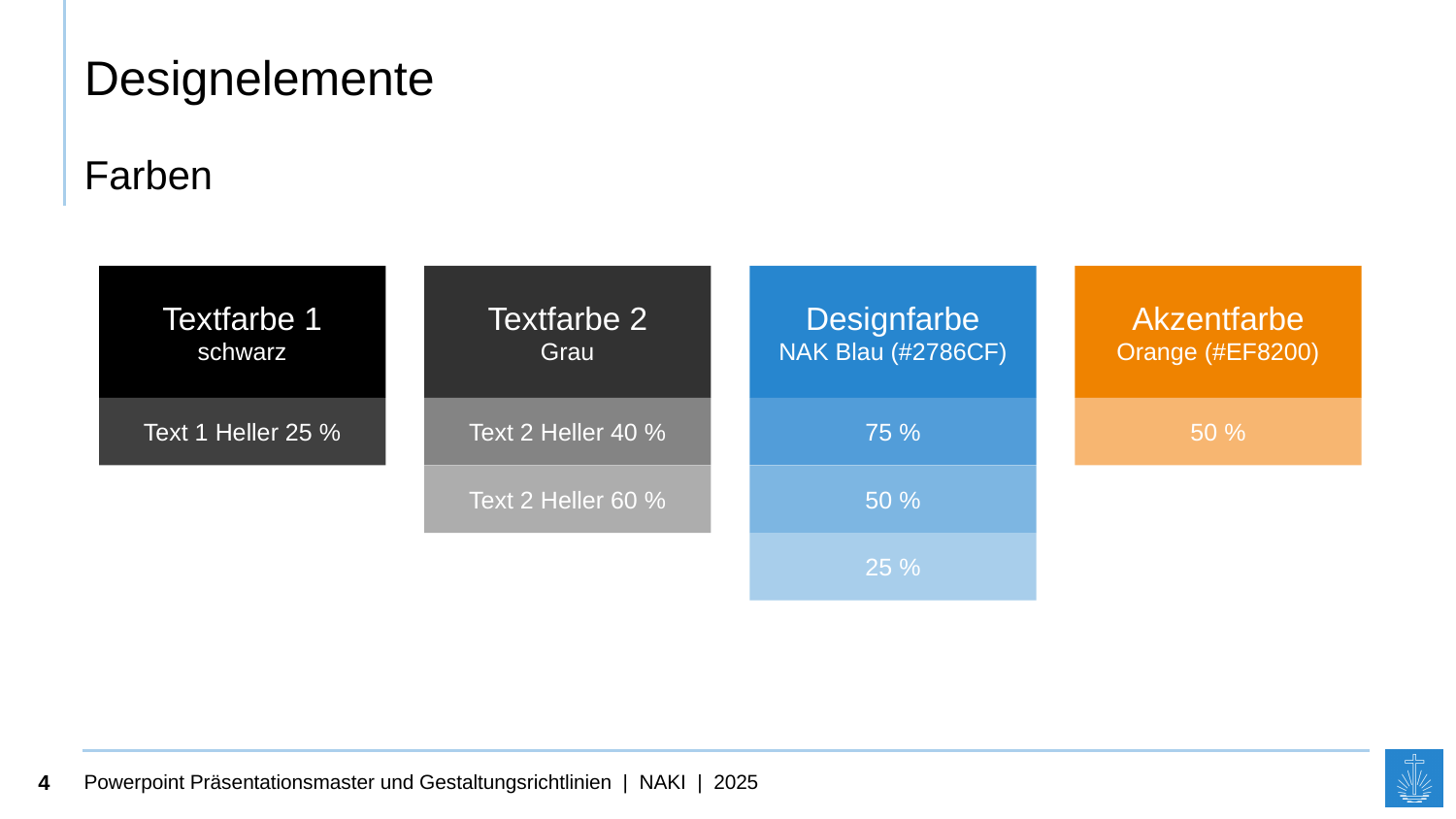

# Designelemente
Farben
Textfarbe 1
schwarz
Text 1 Heller 25 %
Textfarbe 2
Grau
Text 2 Heller 40 %
Text 2 Heller 60 %
Designfarbe
NAK Blau (#2786CF)
75 %
50 %
25 %
Akzentfarbe
Orange (#EF8200)
50 %